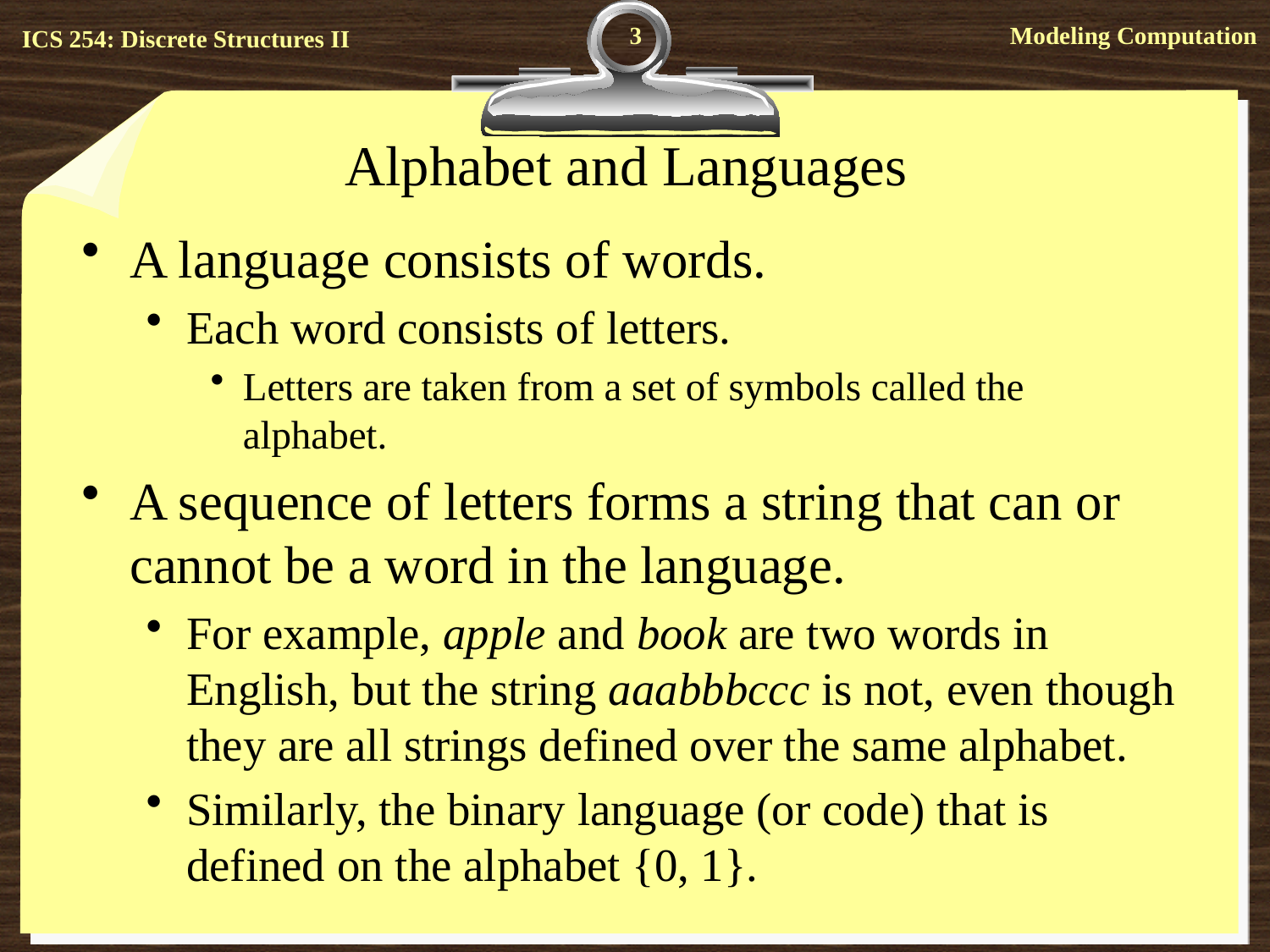

3
# Alphabet and Languages
A language consists of words.
Each word consists of letters.
Letters are taken from a set of symbols called the alphabet.
A sequence of letters forms a string that can or cannot be a word in the language.
For example, apple and book are two words in English, but the string aaabbbccc is not, even though they are all strings defined over the same alphabet.
Similarly, the binary language (or code) that is defined on the alphabet {0, 1}.